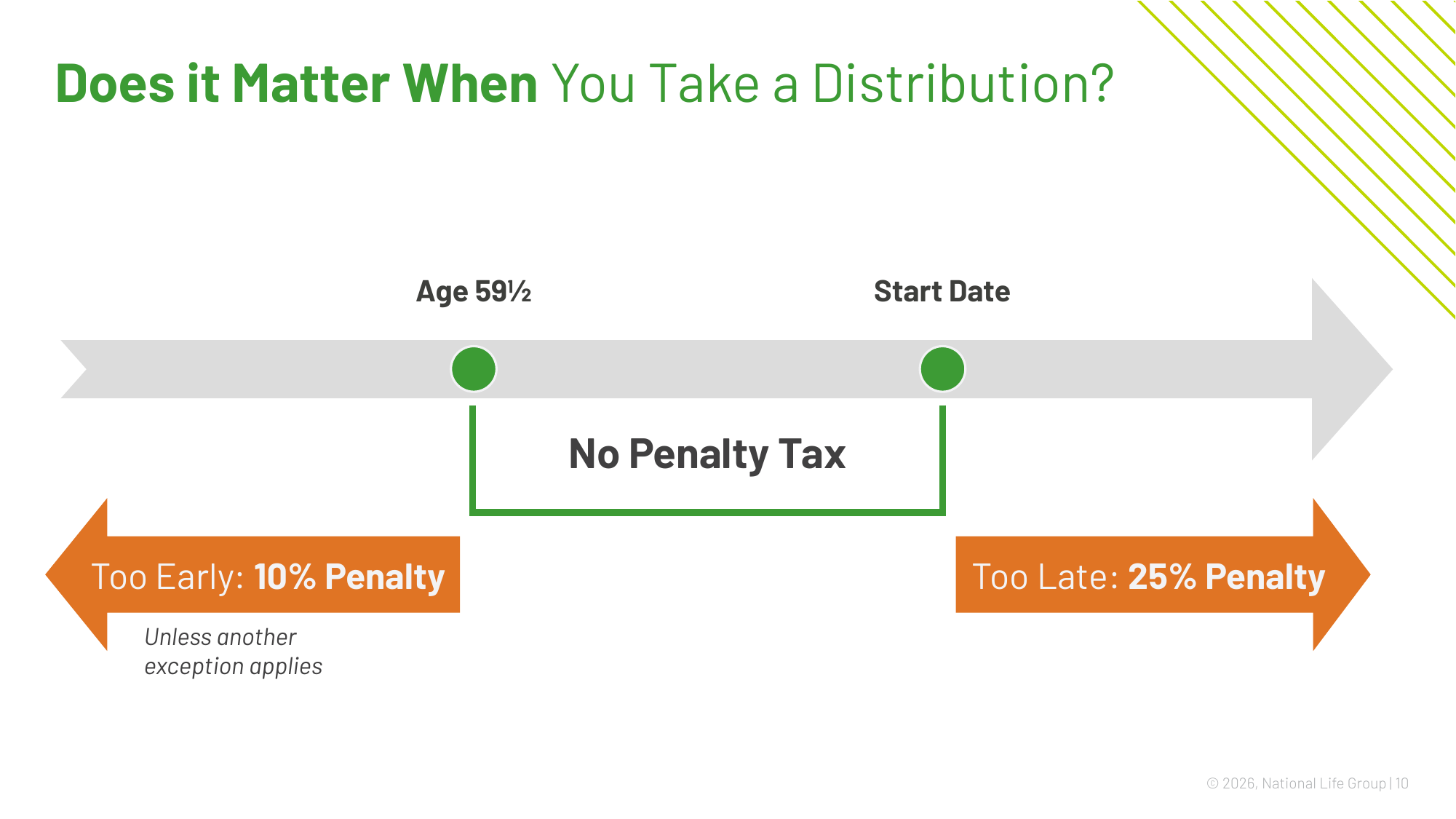

# Does it Matter When You Take a Distribution?

Age 59½
Start Date

No Penalty Tax
Too Early: 10% Penalty
Too Late: 25% Penalty
Unless another exception applies
© 2026, National Life Group | 10